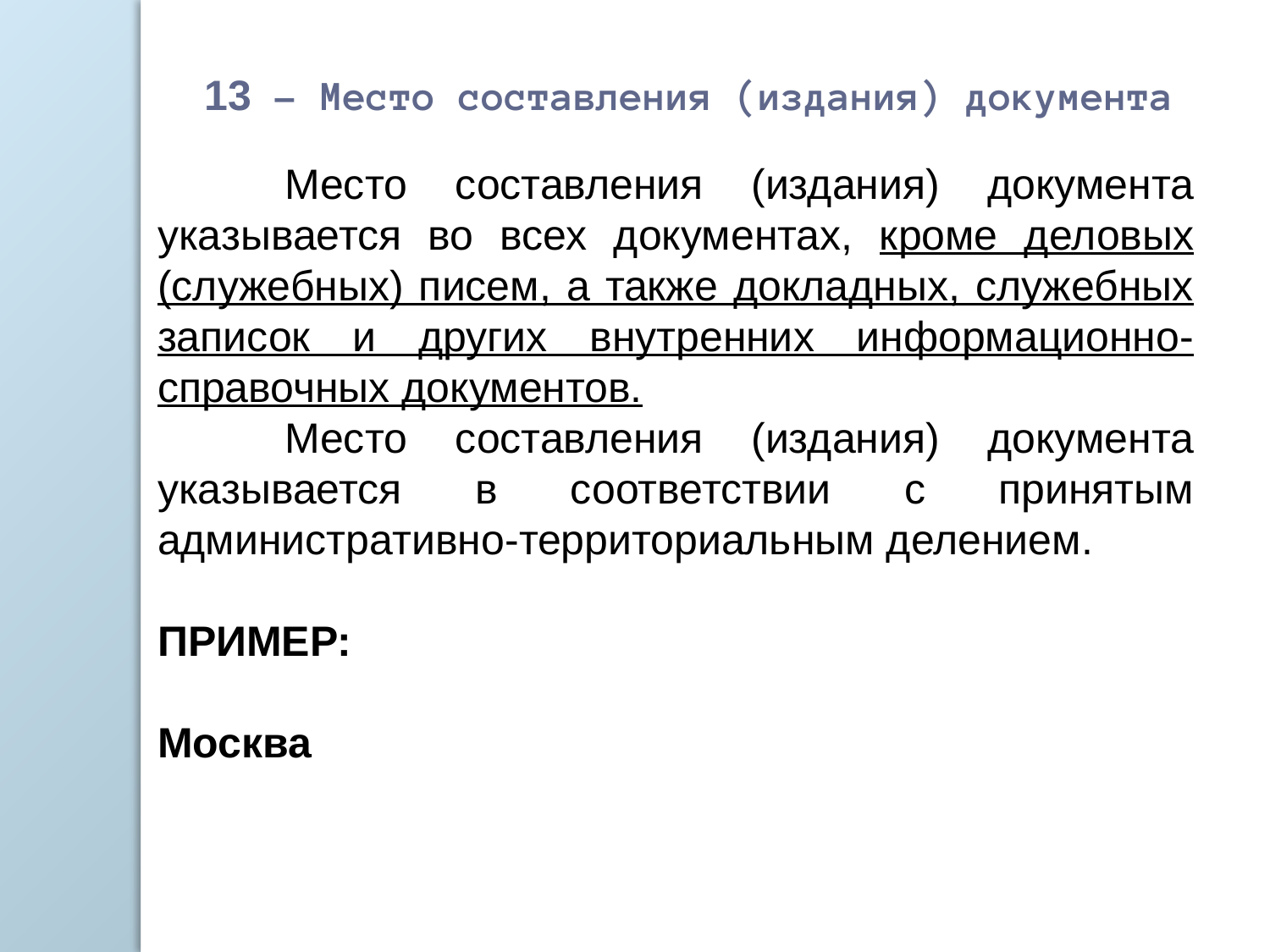

13 – Место составления (издания) документа
	Место составления (издания) документа указывается во всех документах, кроме деловых (служебных) писем, а также докладных, служебных записок и других внутренних информационно-справочных документов.
	Место составления (издания) документа указывается в соответствии с принятым административно-территориальным делением.

ПРИМЕР:

Москва